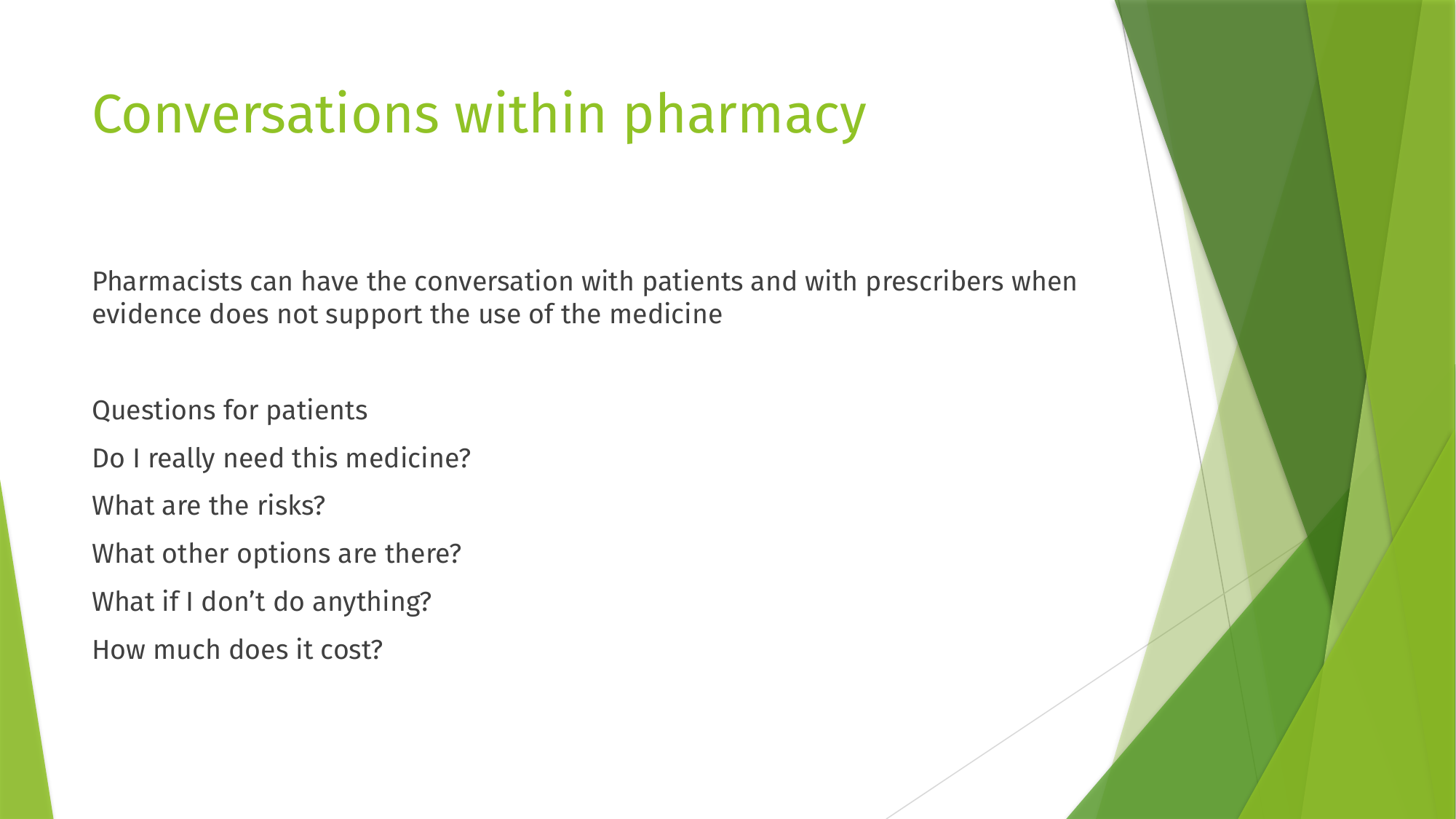

# Conversations within pharmacy
Pharmacists can have the conversation with patients and with prescribers when evidence does not support the use of the medicine

Questions for patients
Do I really need this medicine?
What are the risks?
What other options are there?
What if I don’t do anything?
How much does it cost?